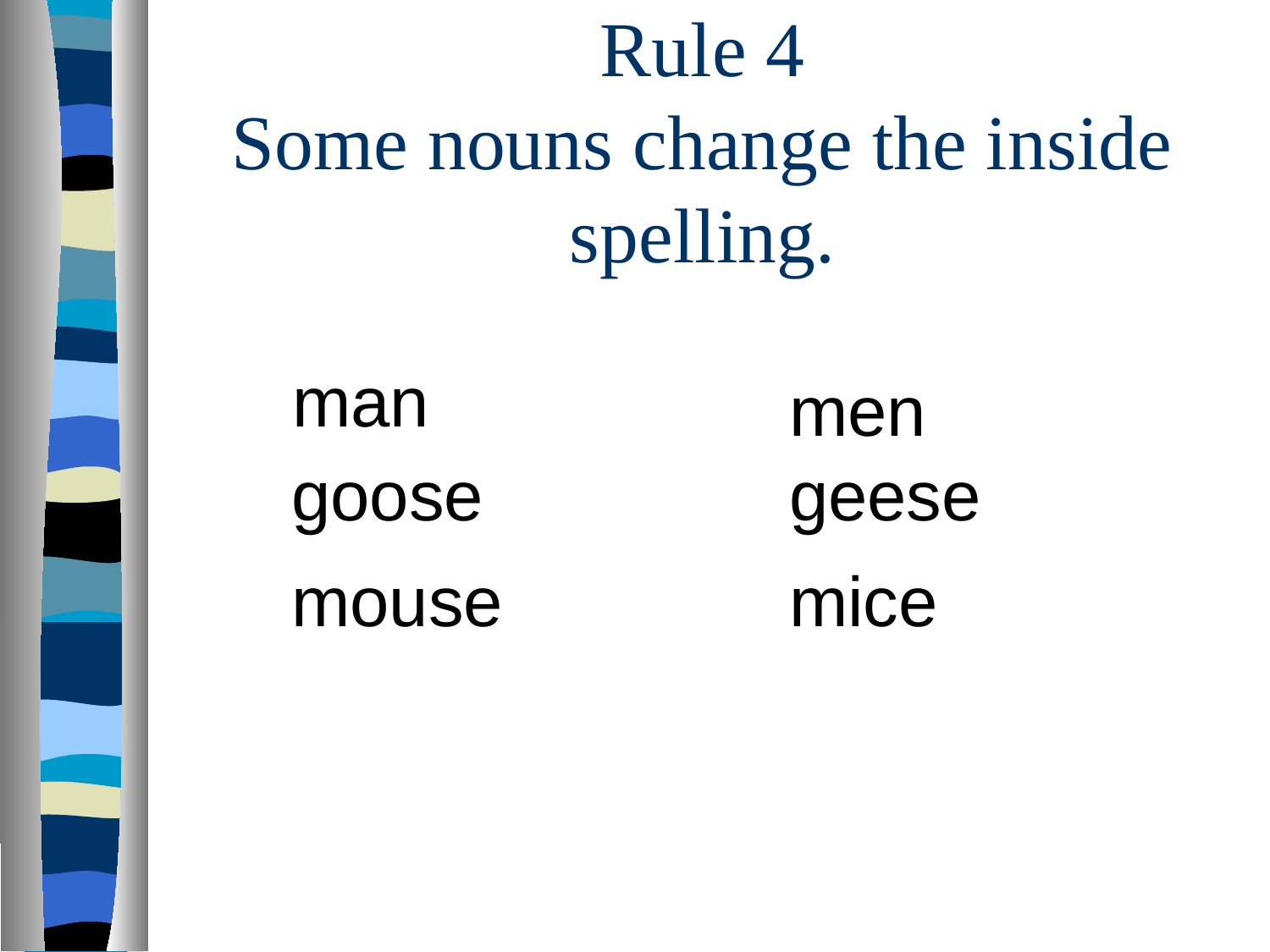

# Rule 4 Some nouns change the inside spelling.
man
men
goose
geese
mouse
mice